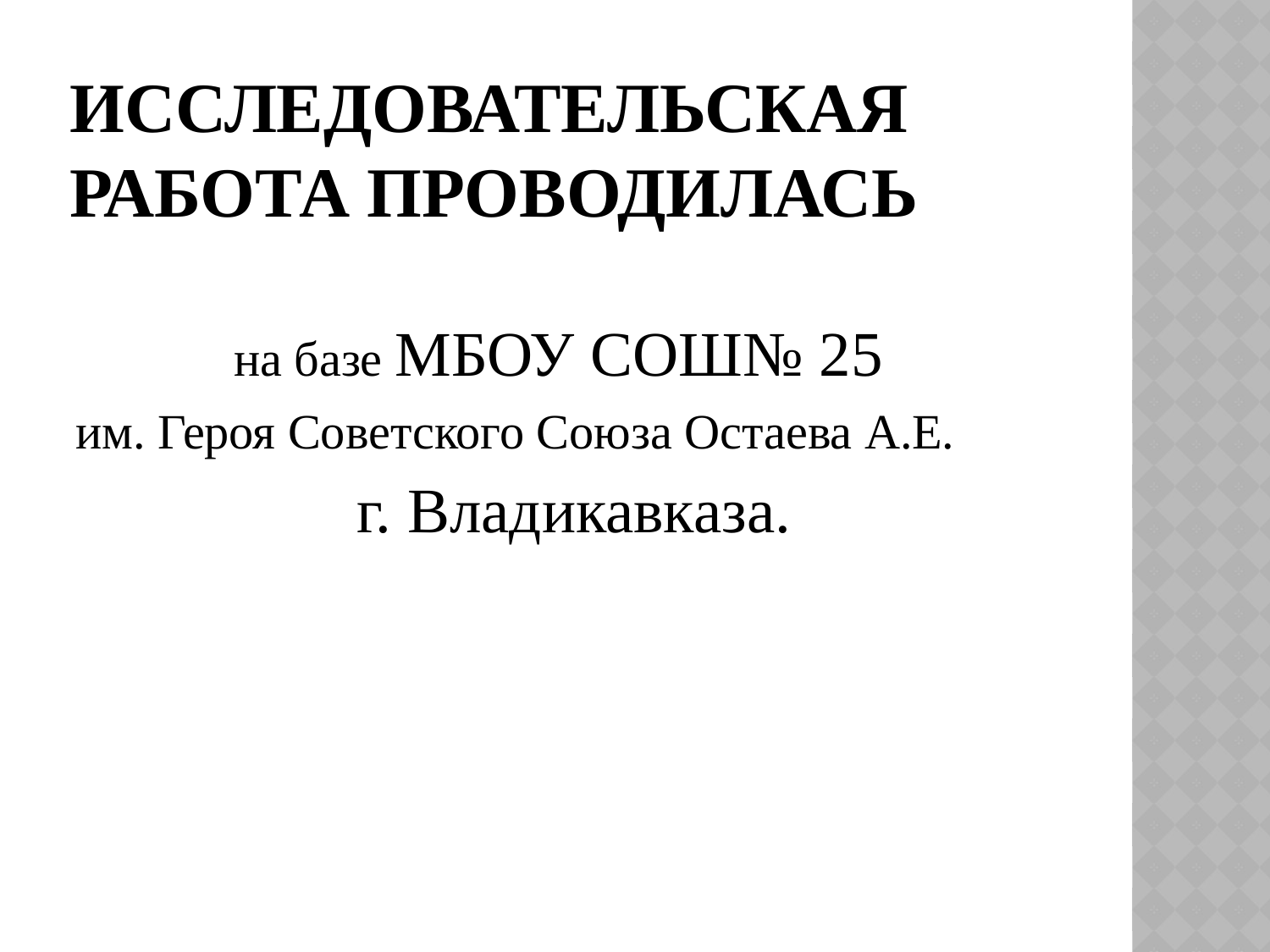

# Исследовательская работа проводилась
на базе МБОУ СОШ№ 25
им. Героя Советского Союза Остаева А.Е.
 г. Владикавказа.